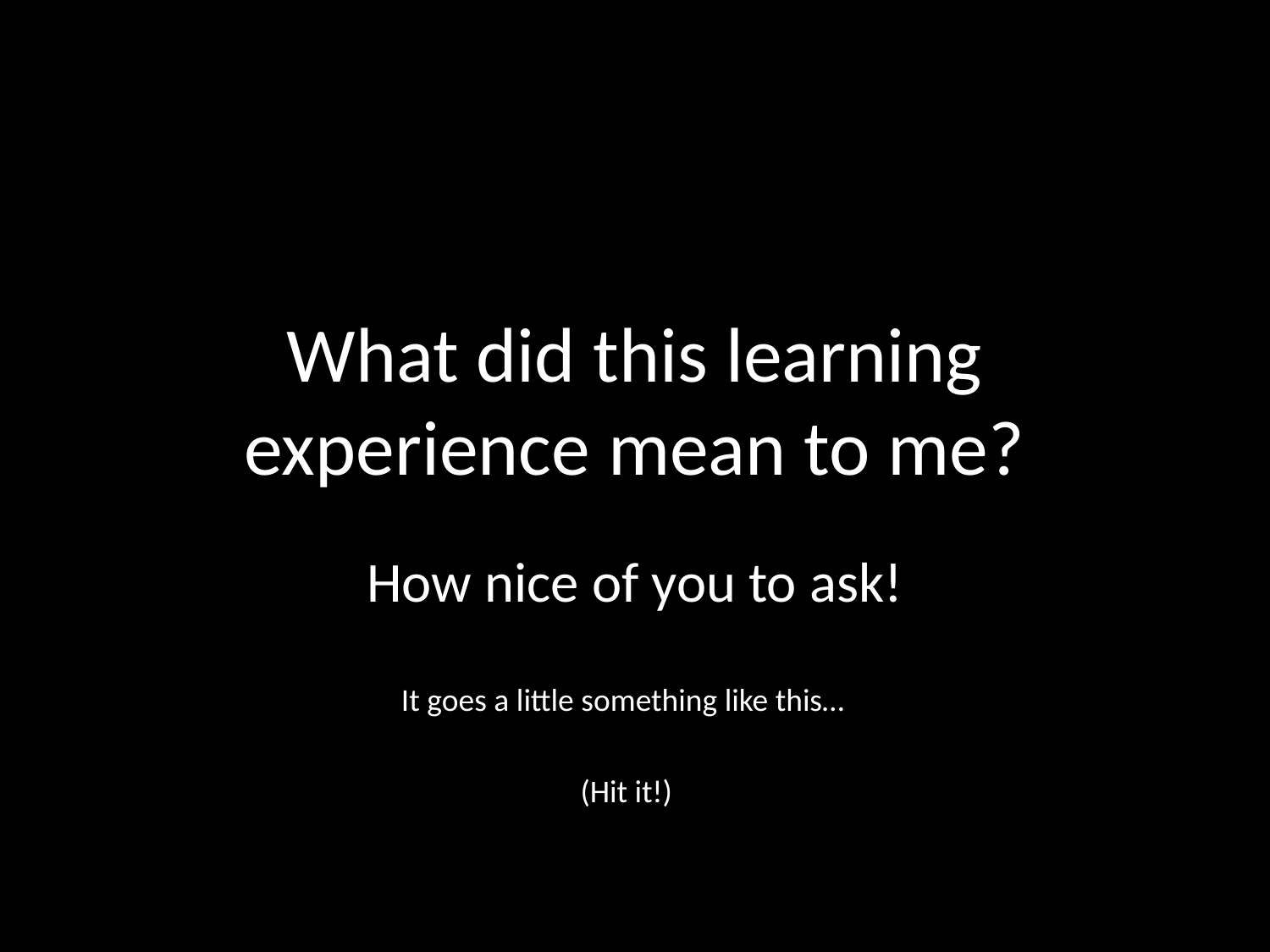

# What did this learning experience mean to me?
How nice of you to ask!
It goes a little something like this…
(Hit it!)